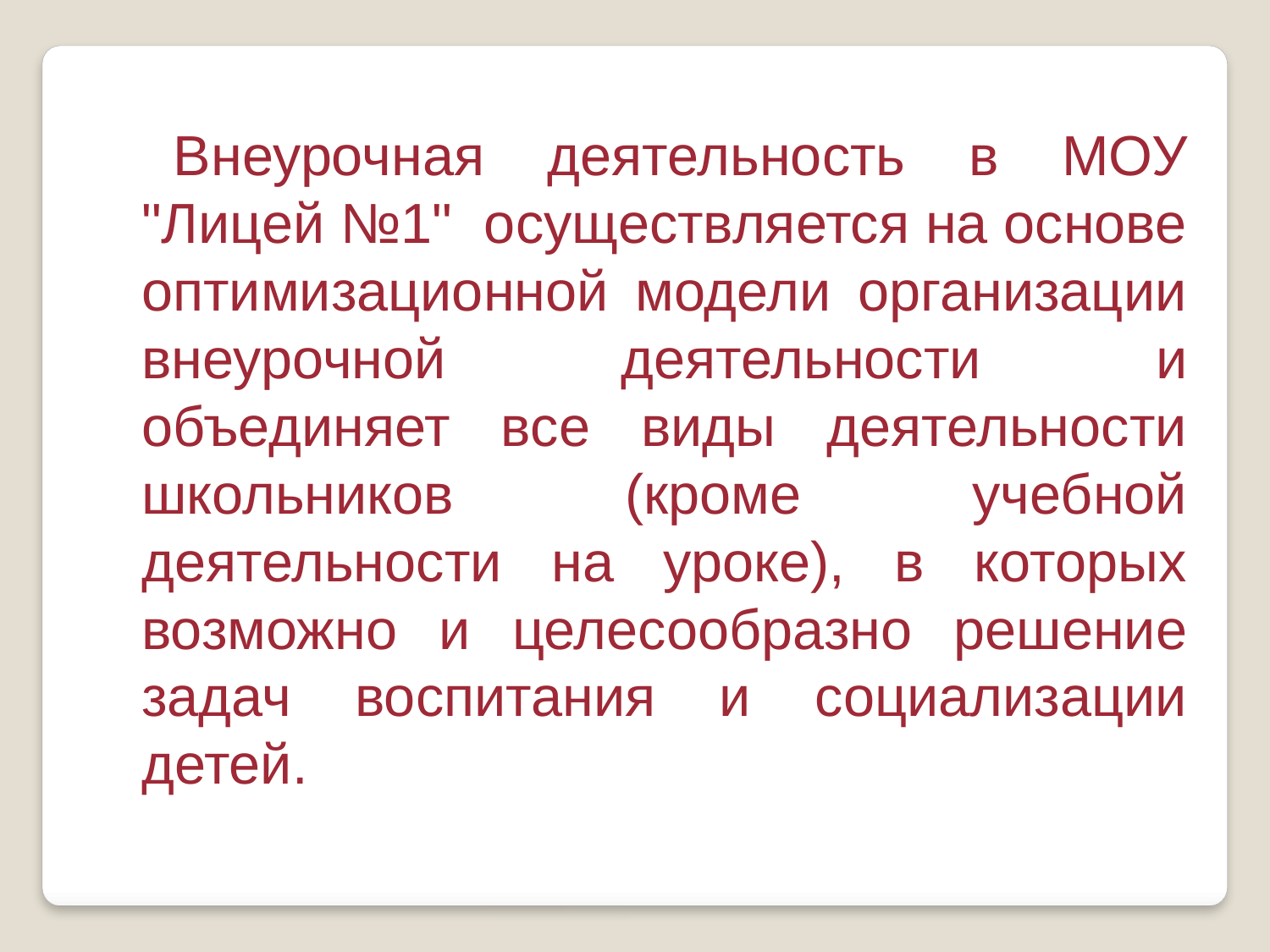

Внеурочная деятельность в МОУ "Лицей №1"  осуществляется на основе оптимизационной модели организации внеурочной деятельности и объединяет все виды деятельности школьников (кроме учебной деятельности на уроке), в которых возможно и целесообразно решение задач воспитания и социализации детей.